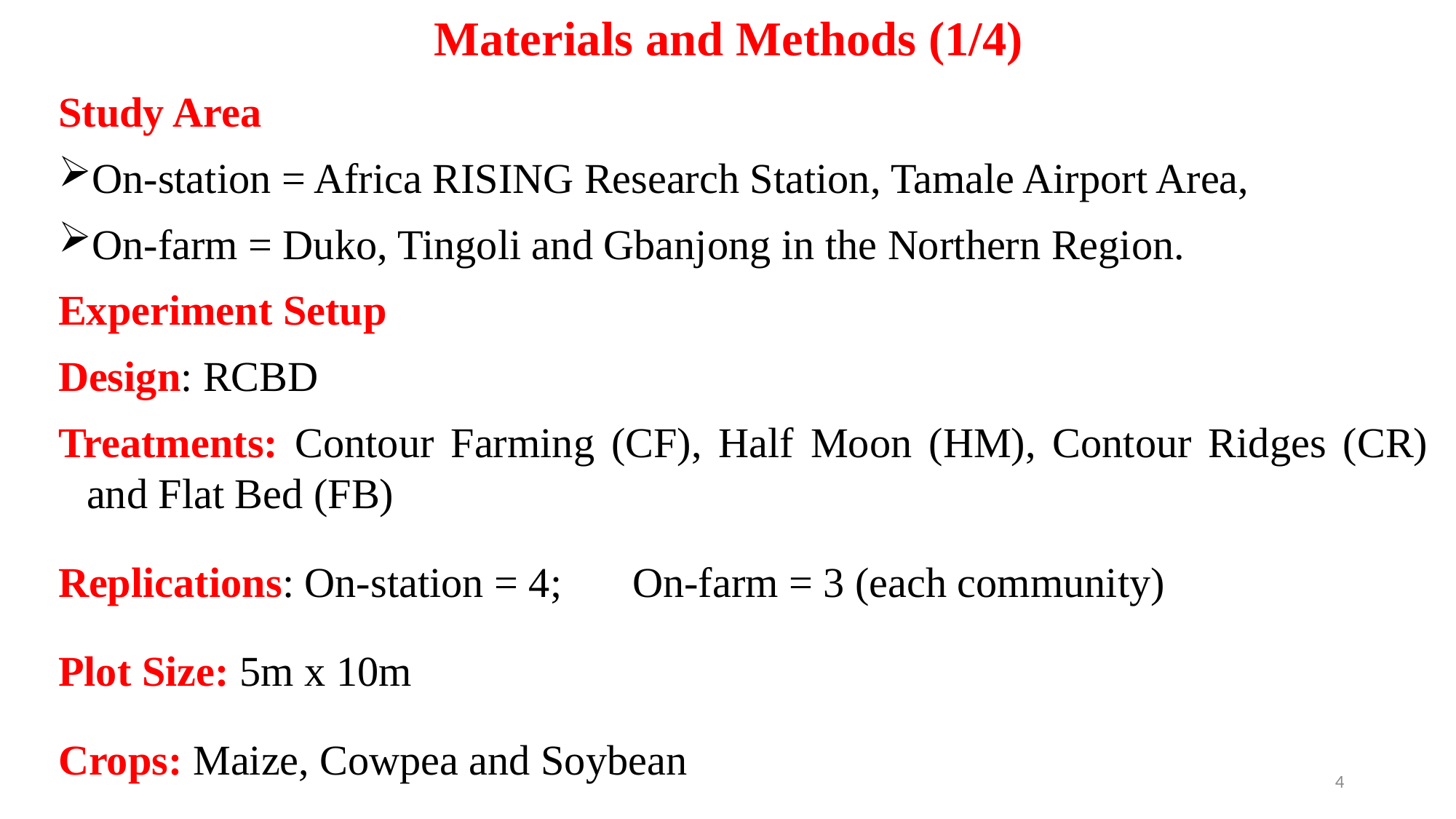

# Materials and Methods (1/4)
Study Area
On-station = Africa RISING Research Station, Tamale Airport Area,
On-farm = Duko, Tingoli and Gbanjong in the Northern Region.
Experiment Setup
Design: RCBD
Treatments: Contour Farming (CF), Half Moon (HM), Contour Ridges (CR) and Flat Bed (FB)
Replications: On-station = 4; 	On-farm = 3 (each community)
Plot Size: 5m x 10m
Crops: Maize, Cowpea and Soybean

4